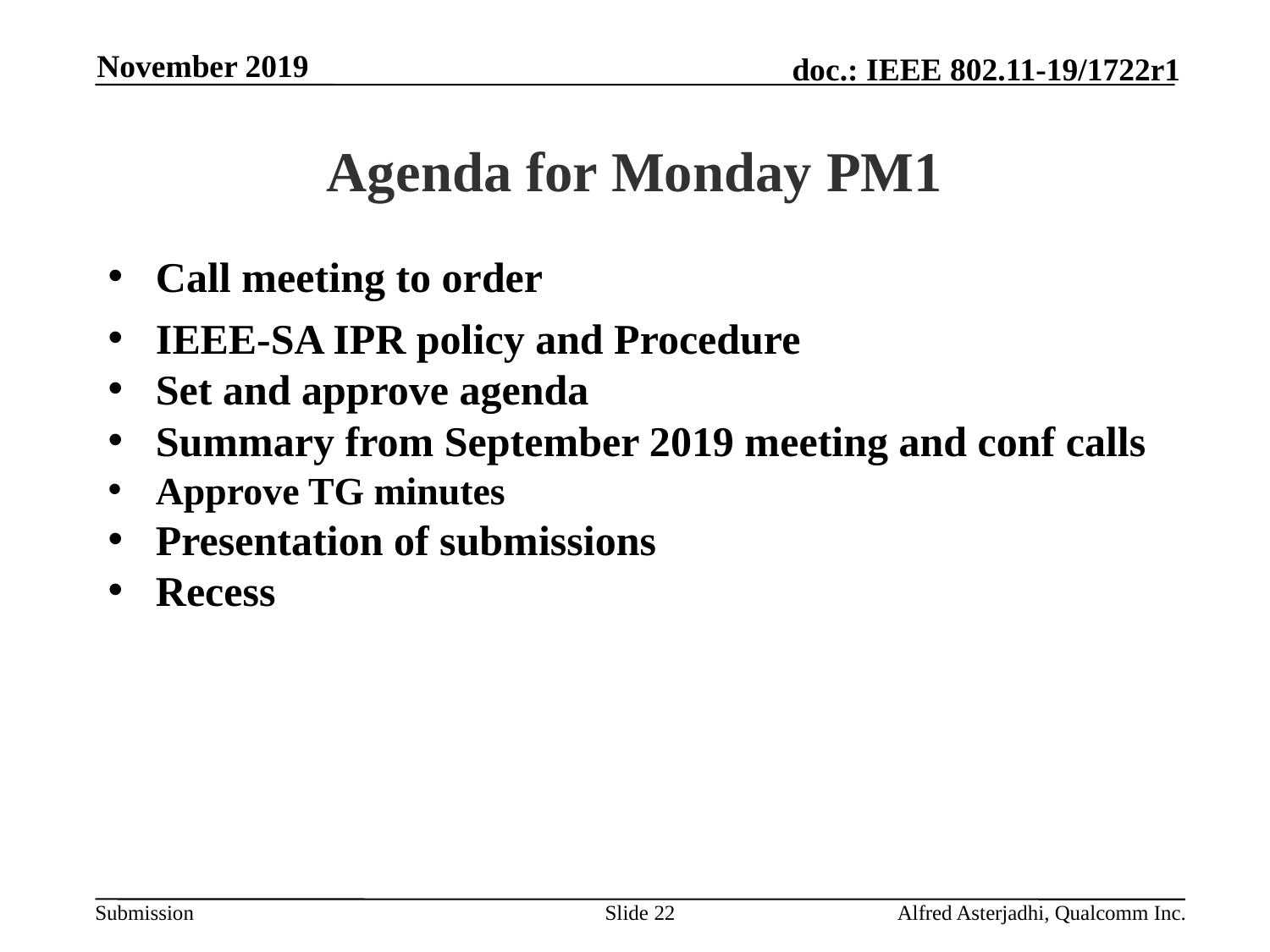

November 2019
# Agenda for Monday PM1
Call meeting to order
IEEE-SA IPR policy and Procedure
Set and approve agenda
Summary from September 2019 meeting and conf calls
Approve TG minutes
Presentation of submissions
Recess

Slide 22
Alfred Asterjadhi, Qualcomm Inc.